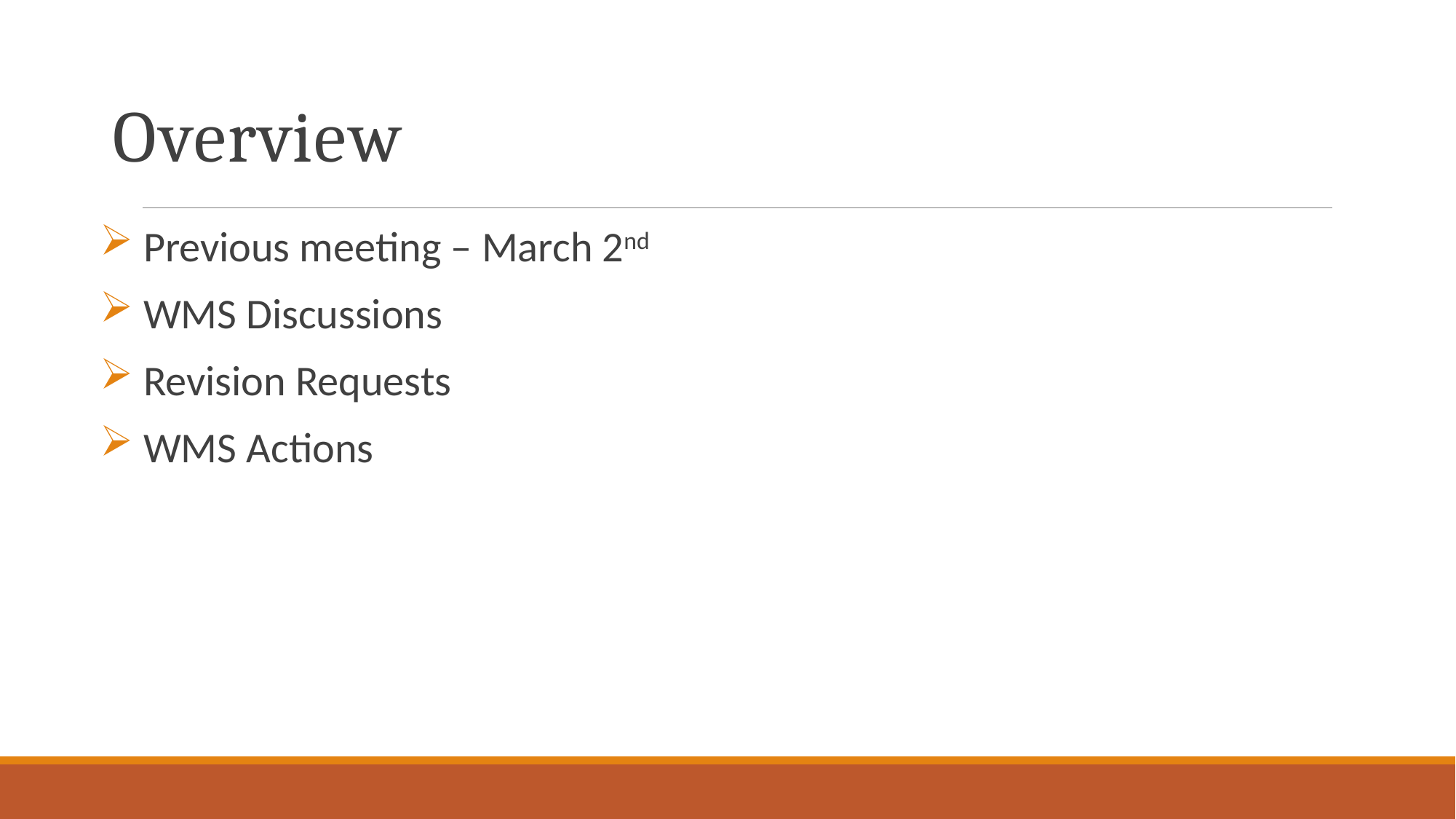

# Overview
 Previous meeting – March 2nd
 WMS Discussions
 Revision Requests
 WMS Actions